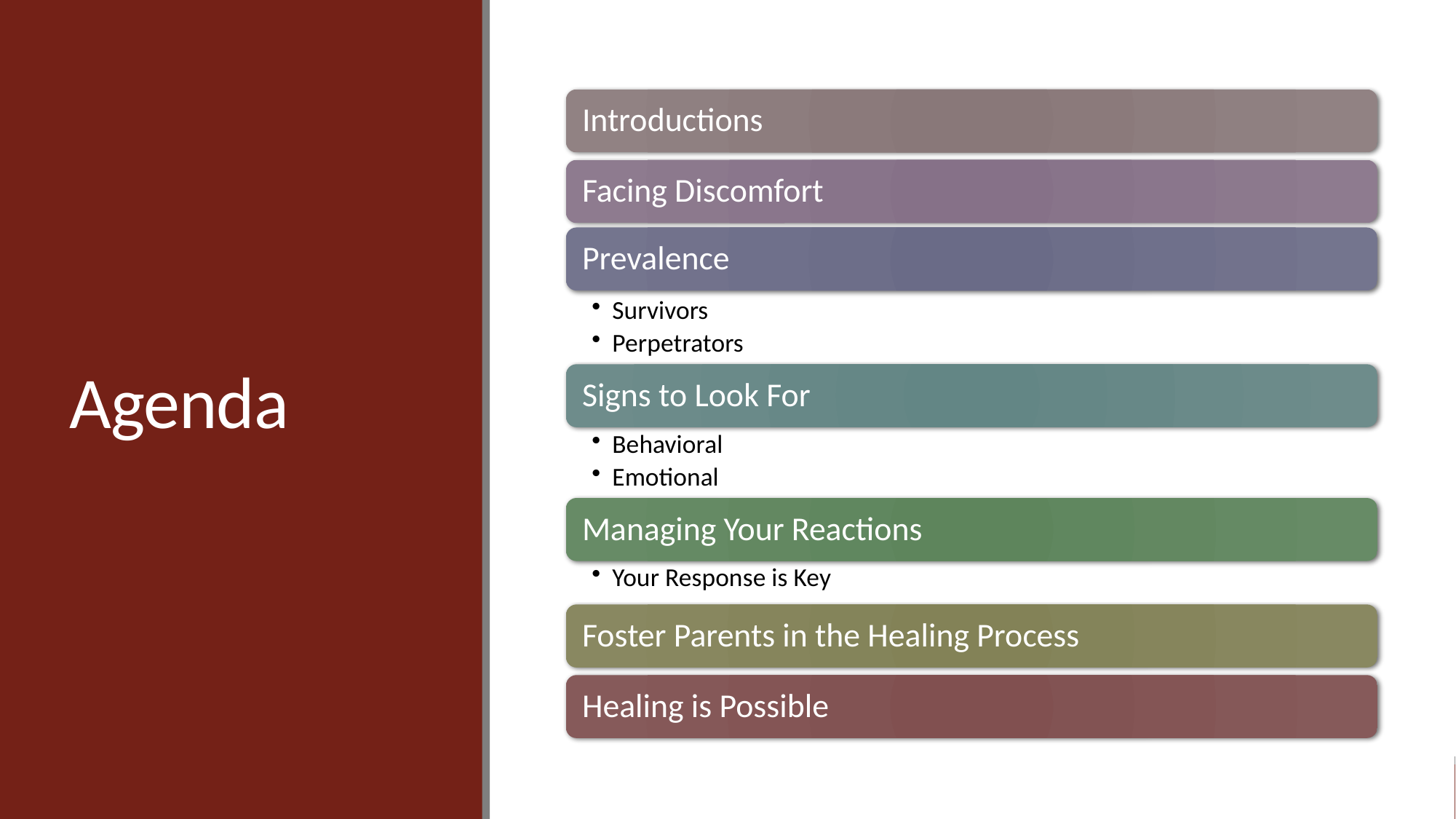

# Agenda
Introductions
Facing Discomfort
Prevalence
Survivors
Perpetrators
Signs to Look For
Behavioral
Emotional
Managing Your Reactions
Your Response is Key
Foster Parents in the Healing Process
Healing is Possible